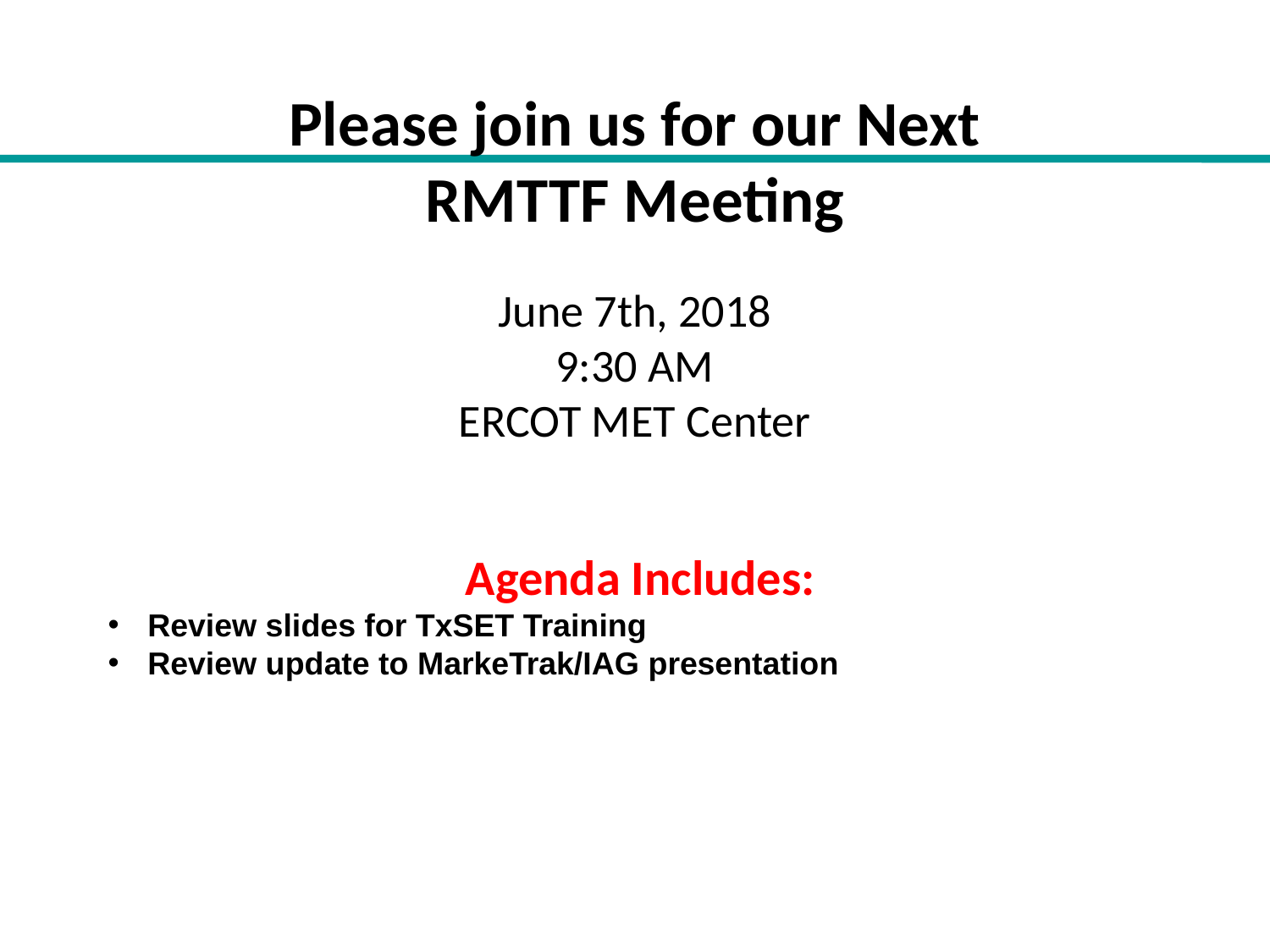

# Please join us for our Next RMTTF Meeting
June 7th, 2018
9:30 AM
ERCOT MET Center

Agenda Includes:
Review slides for TxSET Training
Review update to MarkeTrak/IAG presentation